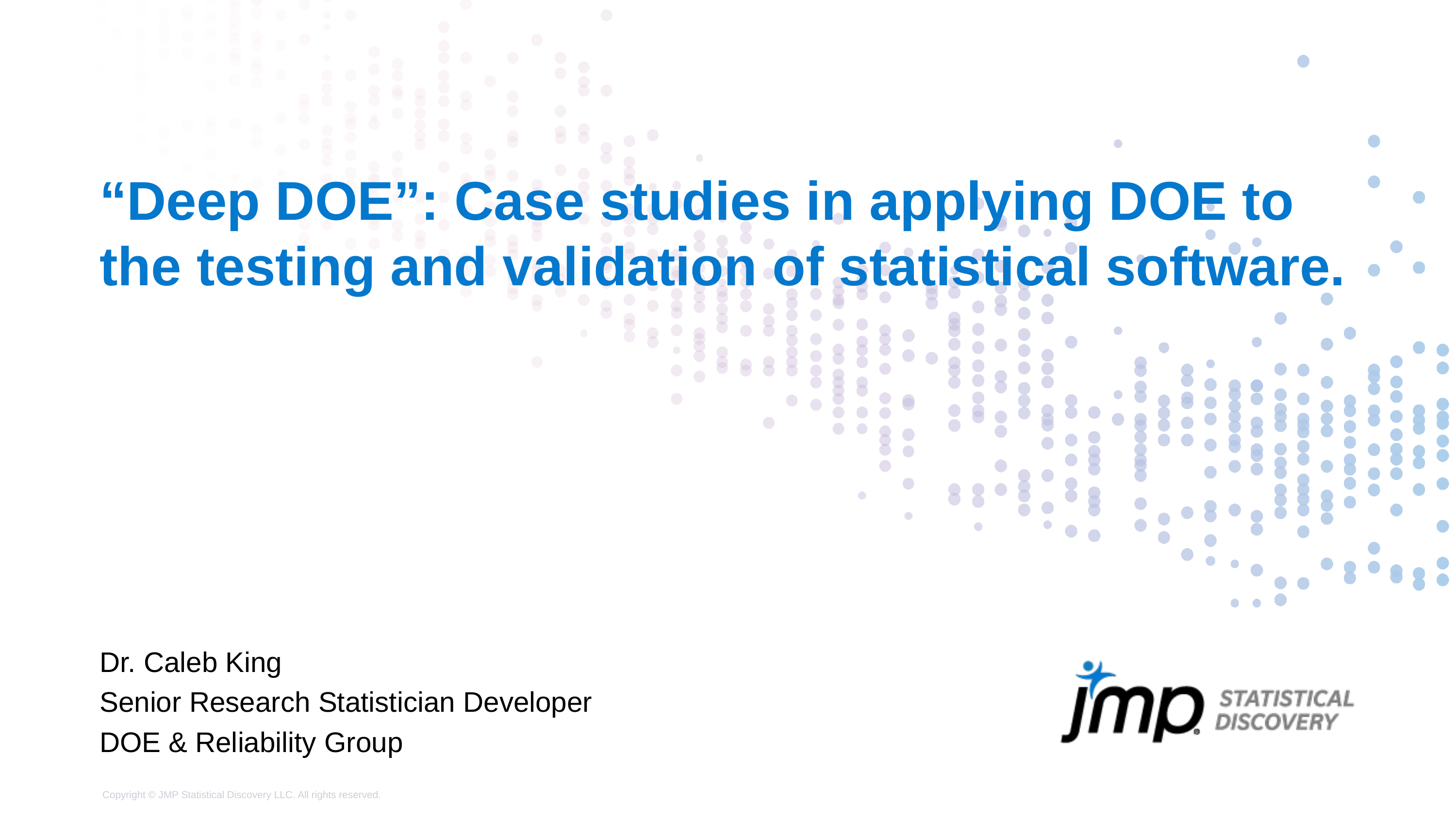

# “Deep DOE”: Case studies in applying DOE to the testing and validation of statistical software.
Dr. Caleb King
Senior Research Statistician Developer
DOE & Reliability Group